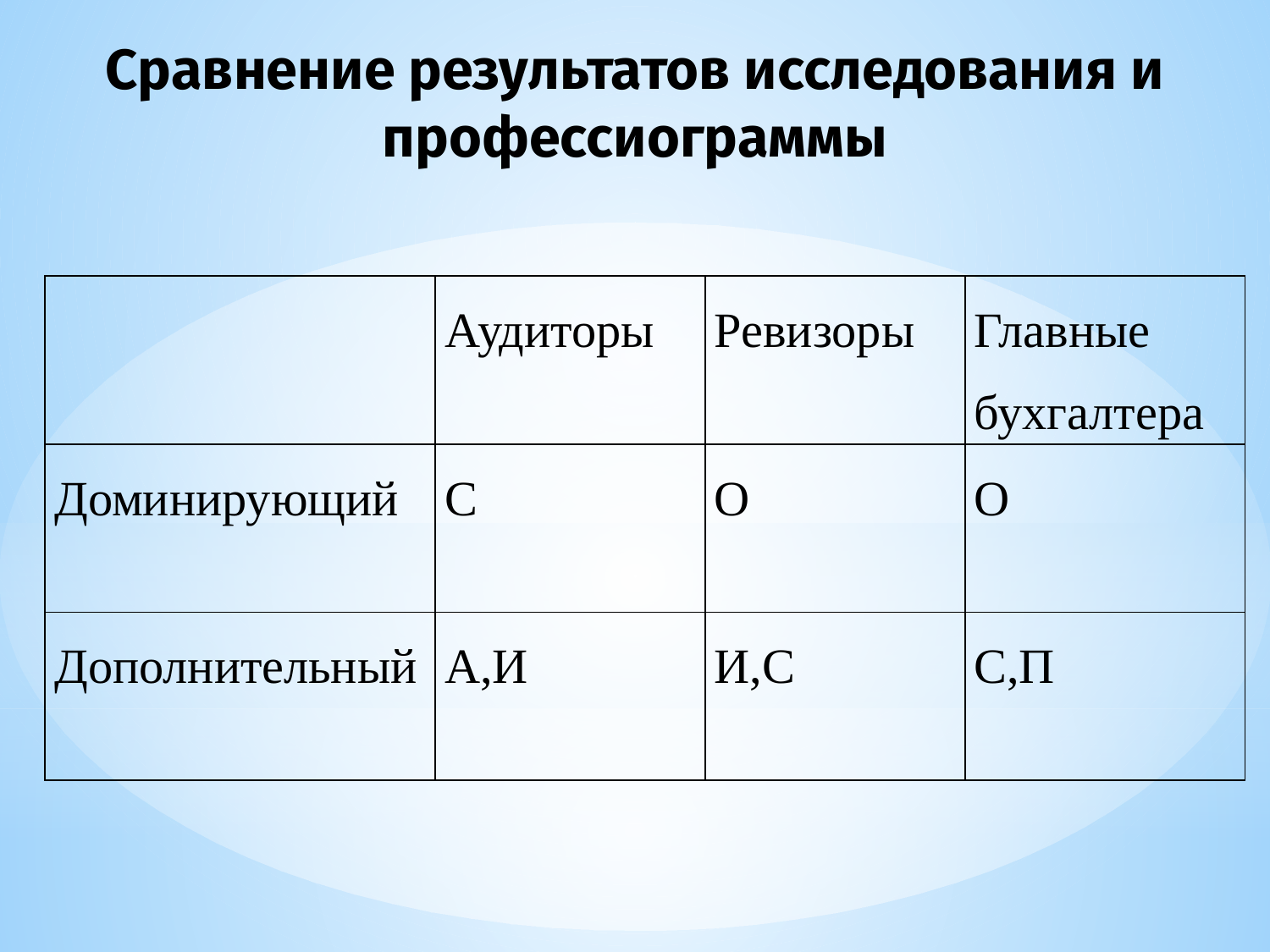

# Сравнение результатов исследования и профессиограммы
|  | Аудиторы | Ревизоры | Главные бухгалтера |
| --- | --- | --- | --- |
| Доминирующий | С | О | О |
| Дополнительный | А,И | И,С | С,П |